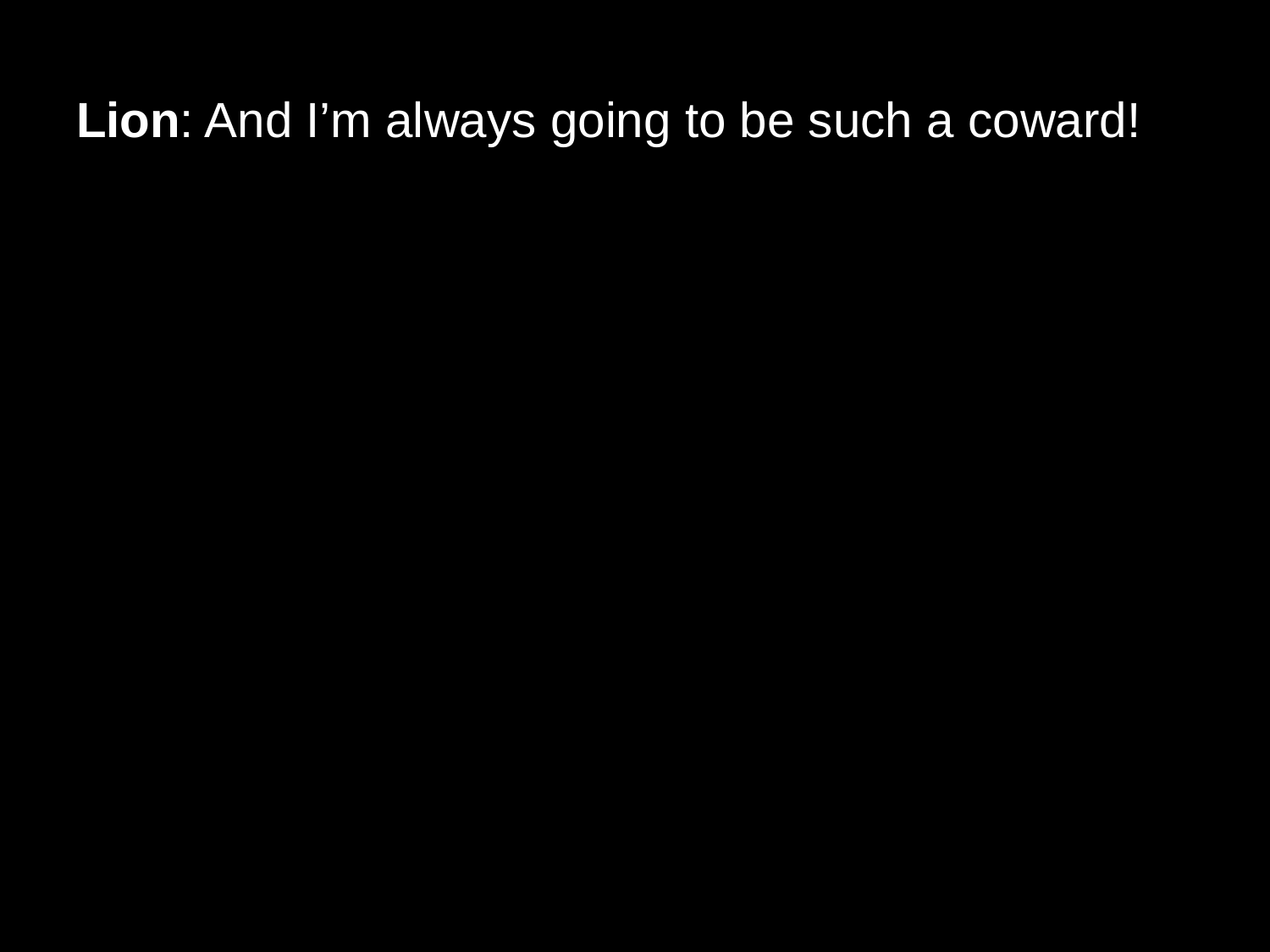

# Lion: And I’m always going to be such a coward!